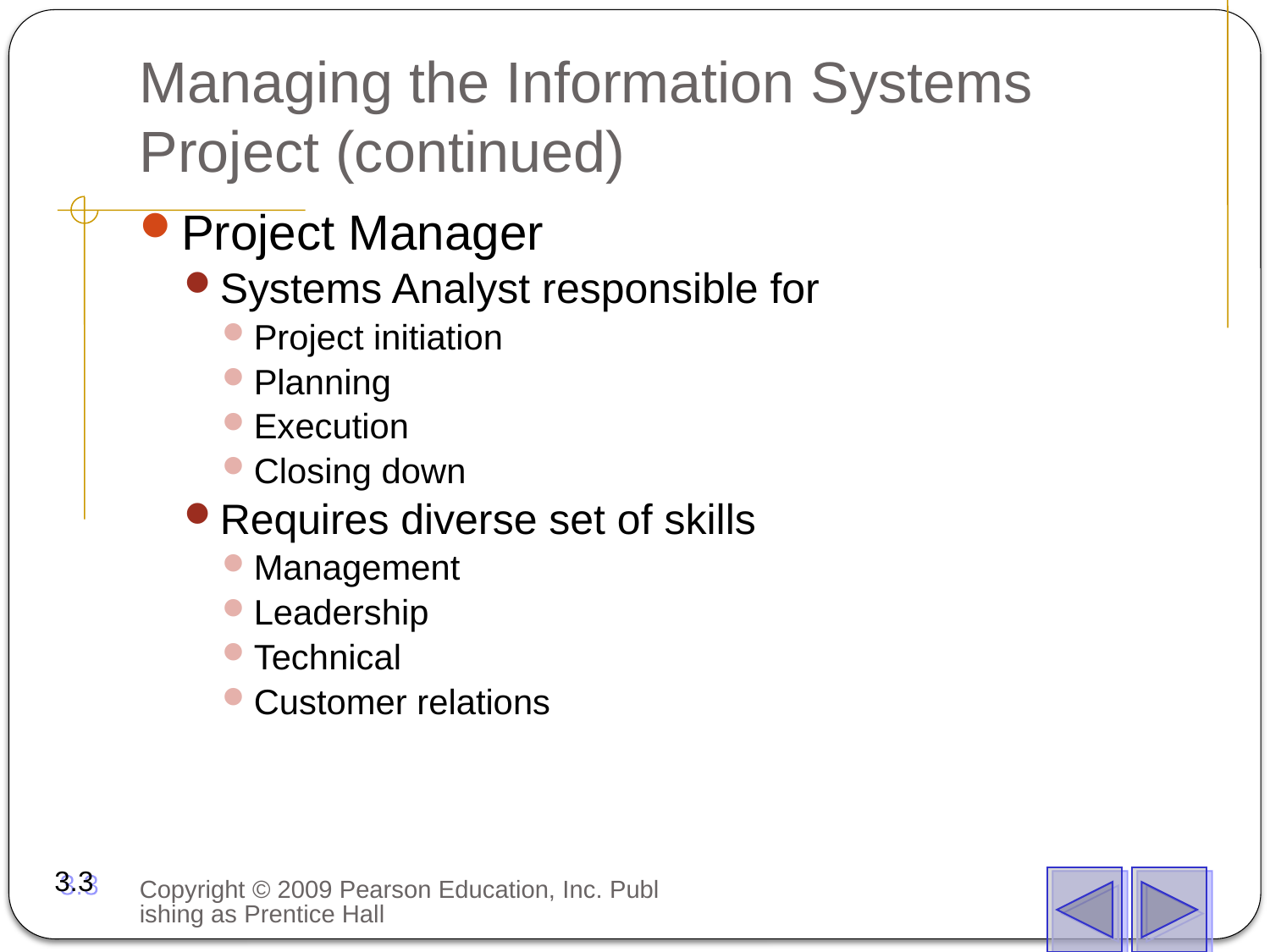

# Managing the Information Systems Project (continued)
Project Manager
Systems Analyst responsible for
Project initiation
Planning
Execution
Closing down
Requires diverse set of skills
Management
Leadership
Technical
Customer relations
3.3
Copyright © 2009 Pearson Education, Inc. Publishing as Prentice Hall